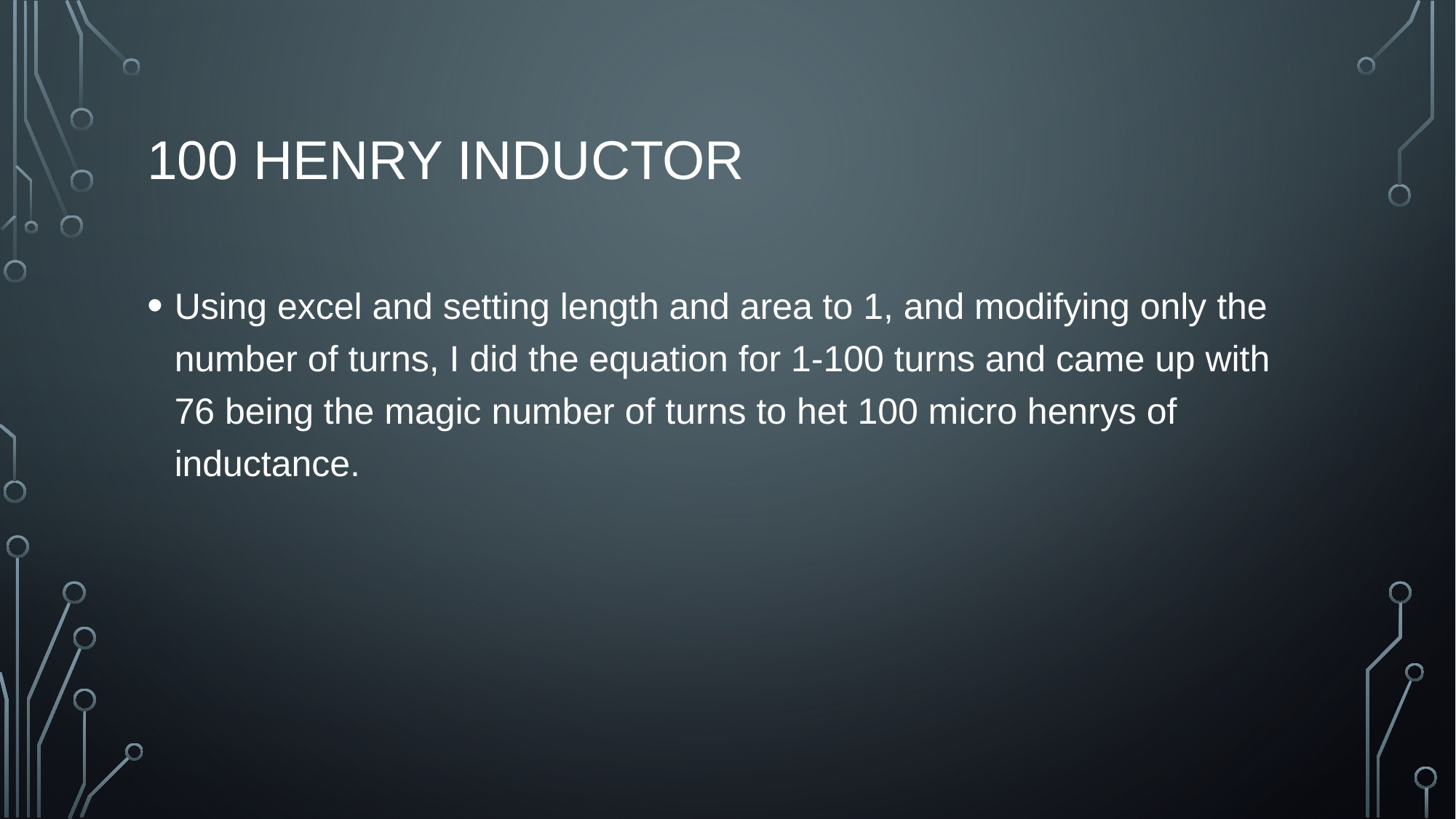

# 100 Henry Inductor
Using excel and setting length and area to 1, and modifying only the number of turns, I did the equation for 1-100 turns and came up with 76 being the magic number of turns to het 100 micro henrys of inductance.